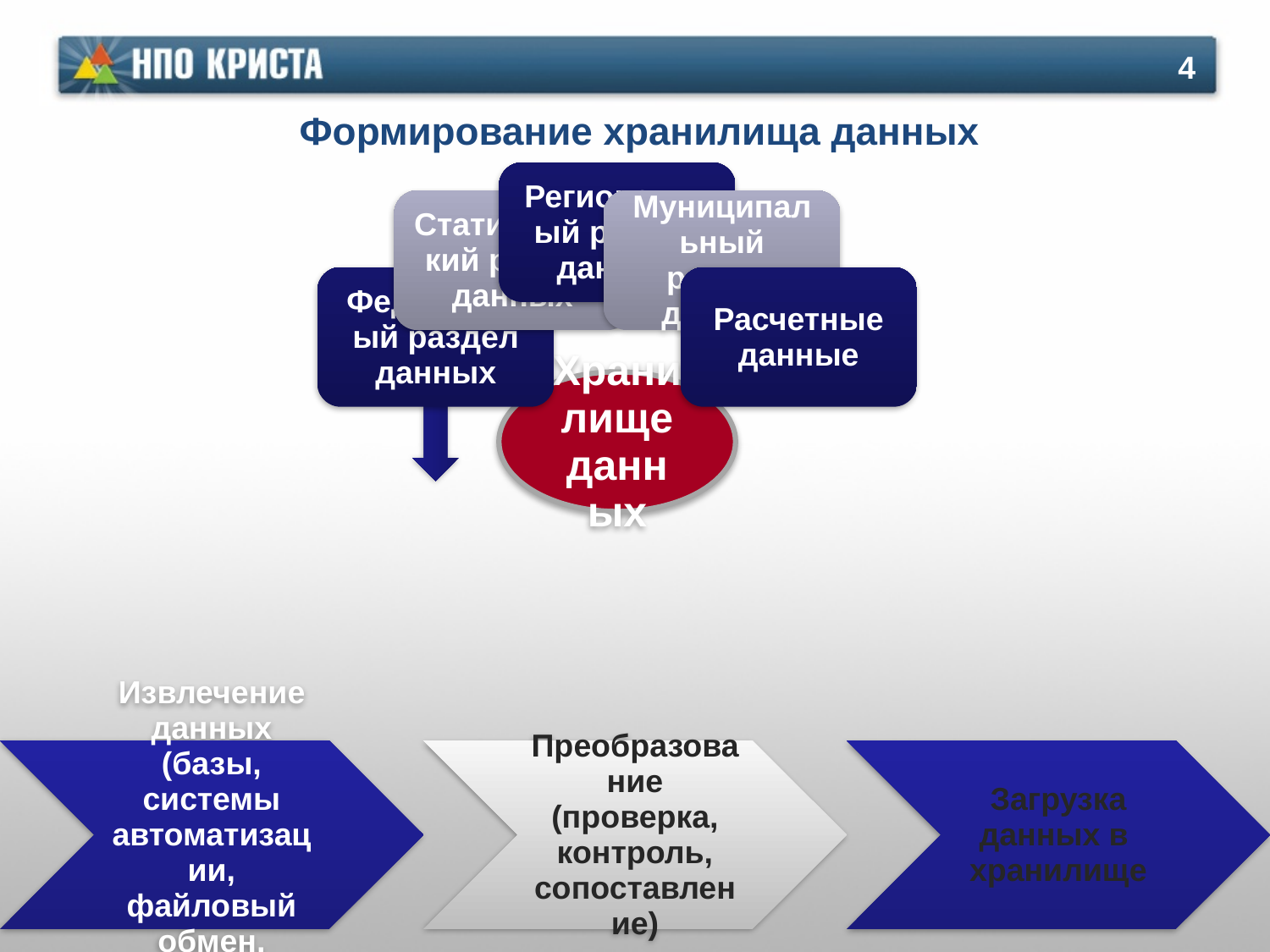

4
Формирование хранилища данных

Преобразование (проверка, контроль, сопоставление)
Загрузка данных в  хранилище